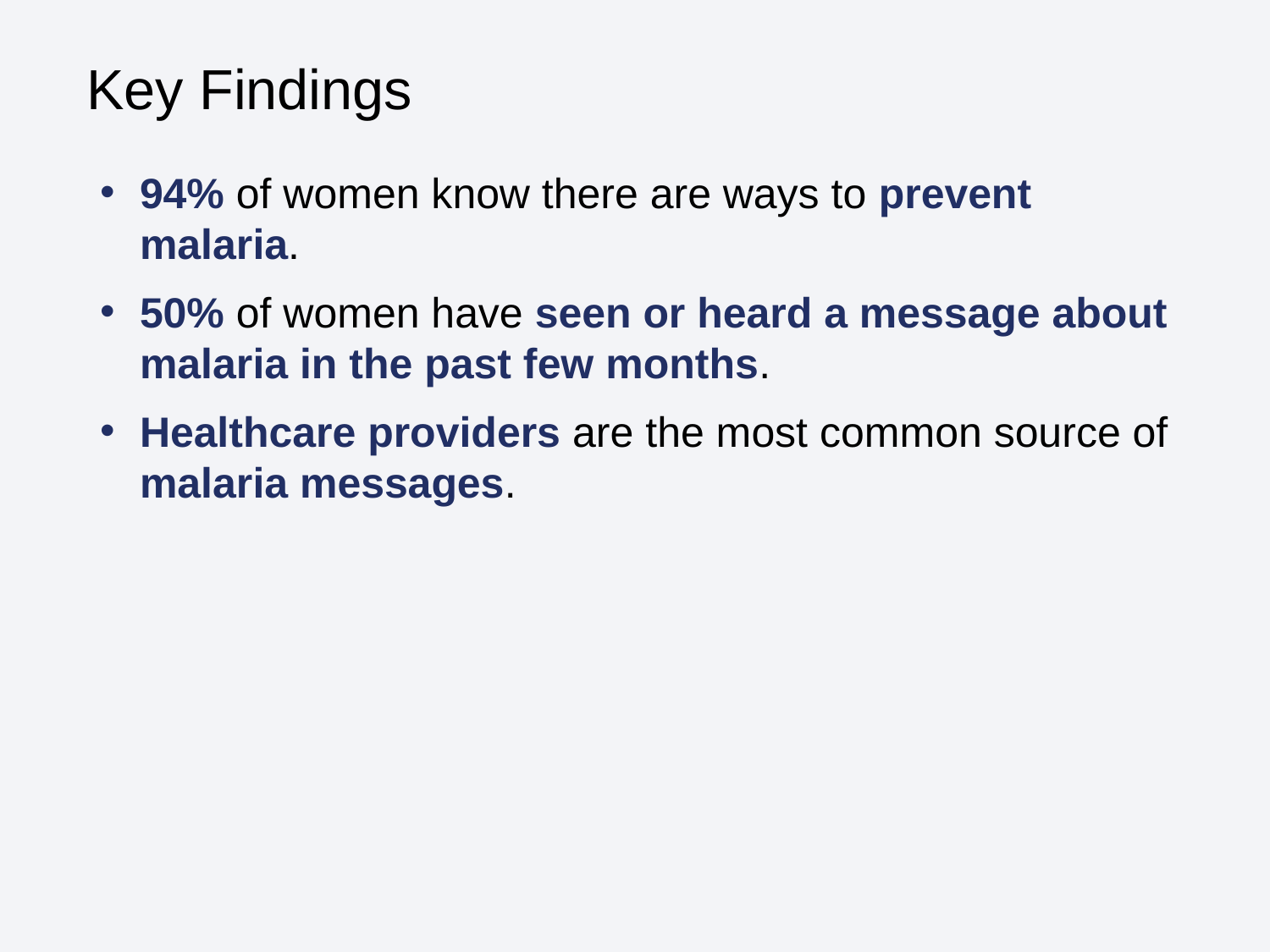

# Key Findings
94% of women know there are ways to prevent malaria.
50% of women have seen or heard a message about malaria in the past few months.
Healthcare providers are the most common source of malaria messages.